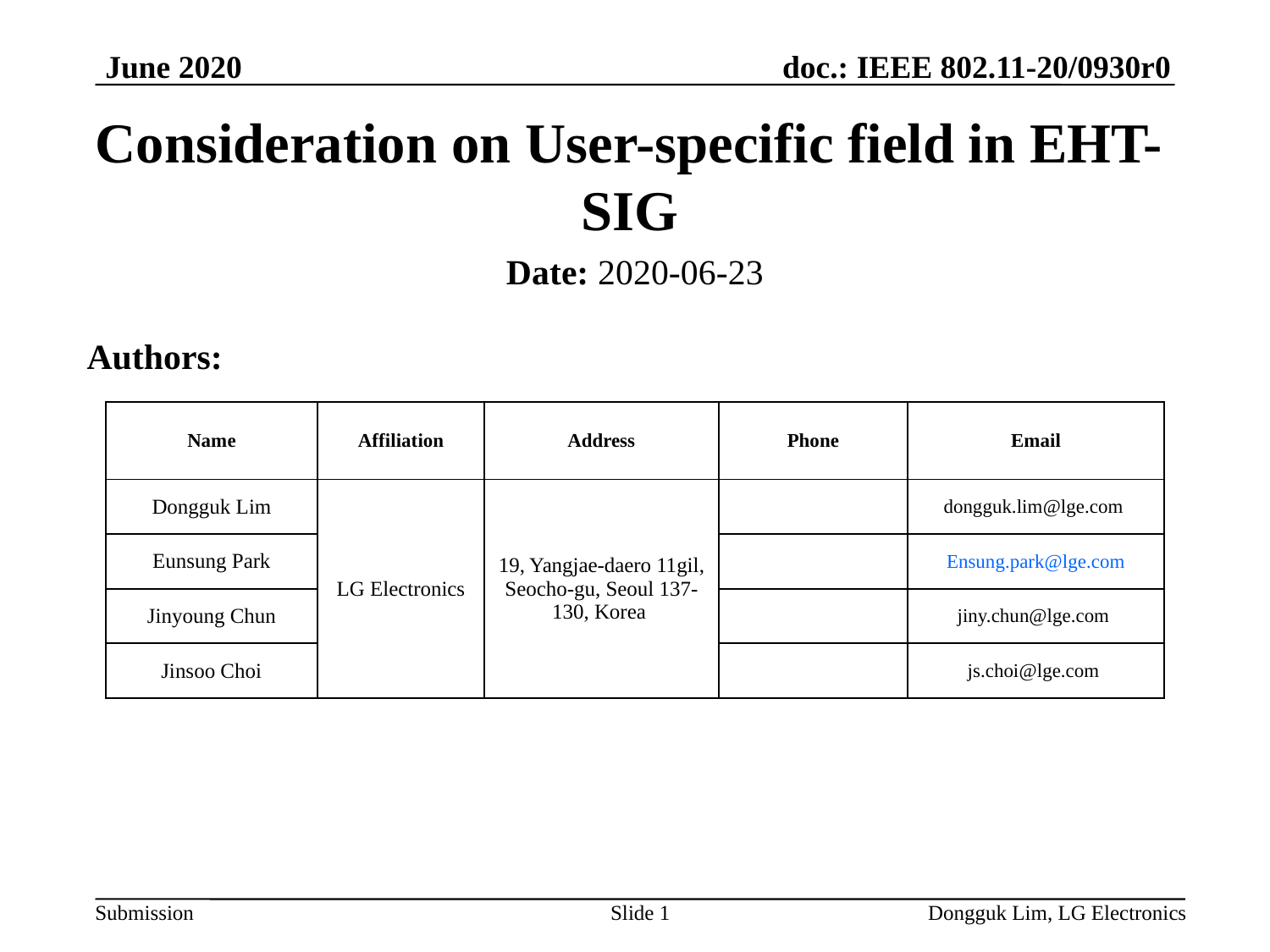

June 2020
# Consideration on User-specific field in EHT-SIG
Date: 2020-06-23
Authors:
| Name | Affiliation | Address | Phone | Email |
| --- | --- | --- | --- | --- |
| Dongguk Lim | LG Electronics | 19, Yangjae-daero 11gil, Seocho-gu, Seoul 137-130, Korea |  | dongguk.lim@lge.com |
| Eunsung Park |  |  |  | Ensung.park@lge.com |
| Jinyoung Chun |  |  |  | jiny.chun@lge.com |
| Jinsoo Choi |  |  |  | js.choi@lge.com |
Slide 1
Dongguk Lim, LG Electronics